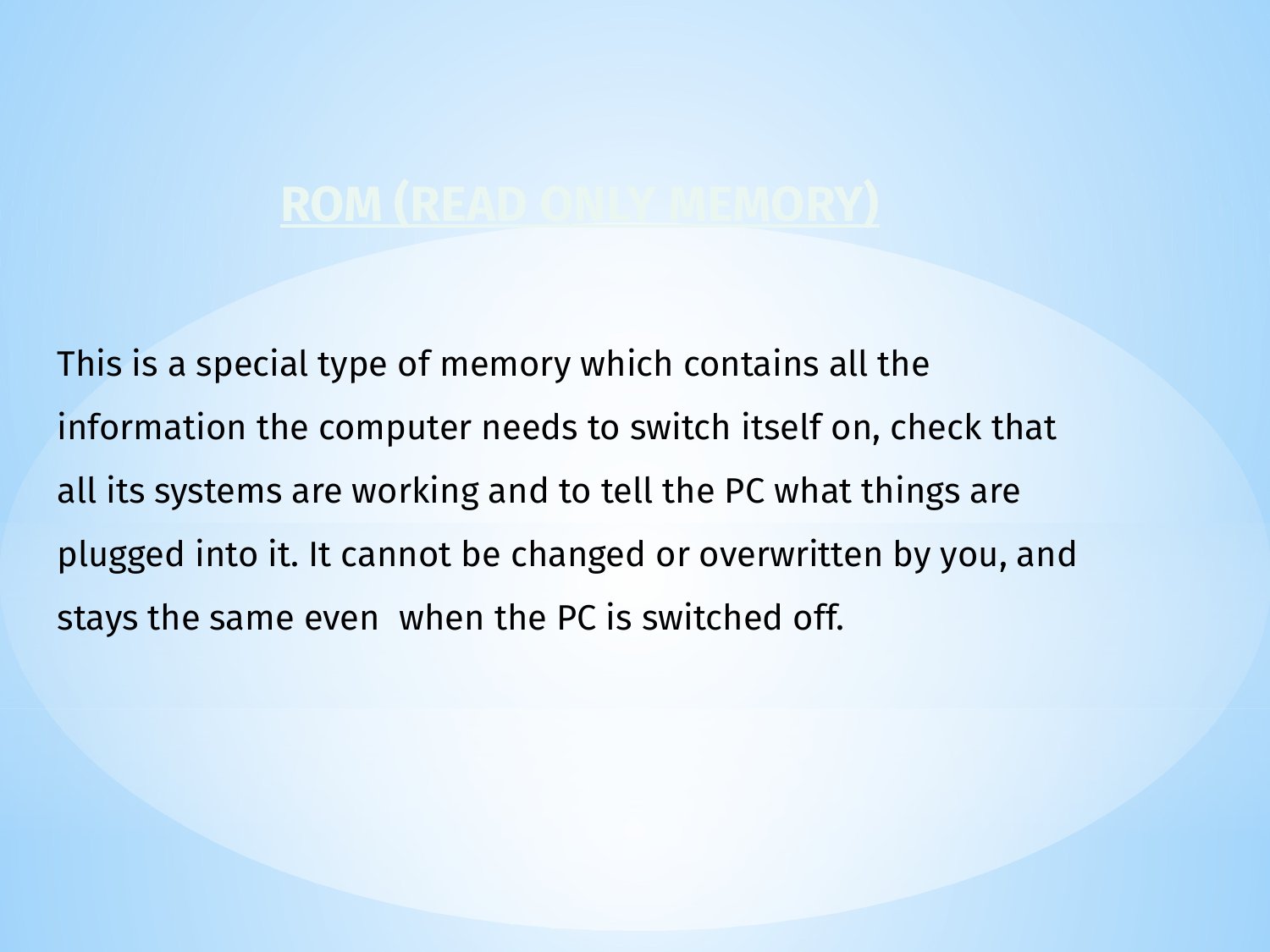

ROM (Read Only Memory)

This is a special type of memory which contains all the
information the computer needs to switch itself on, check that all its systems are working and to tell the PC what things are  plugged into it. It cannot be changed or overwritten by you, and stays the same even  when the PC is switched off.